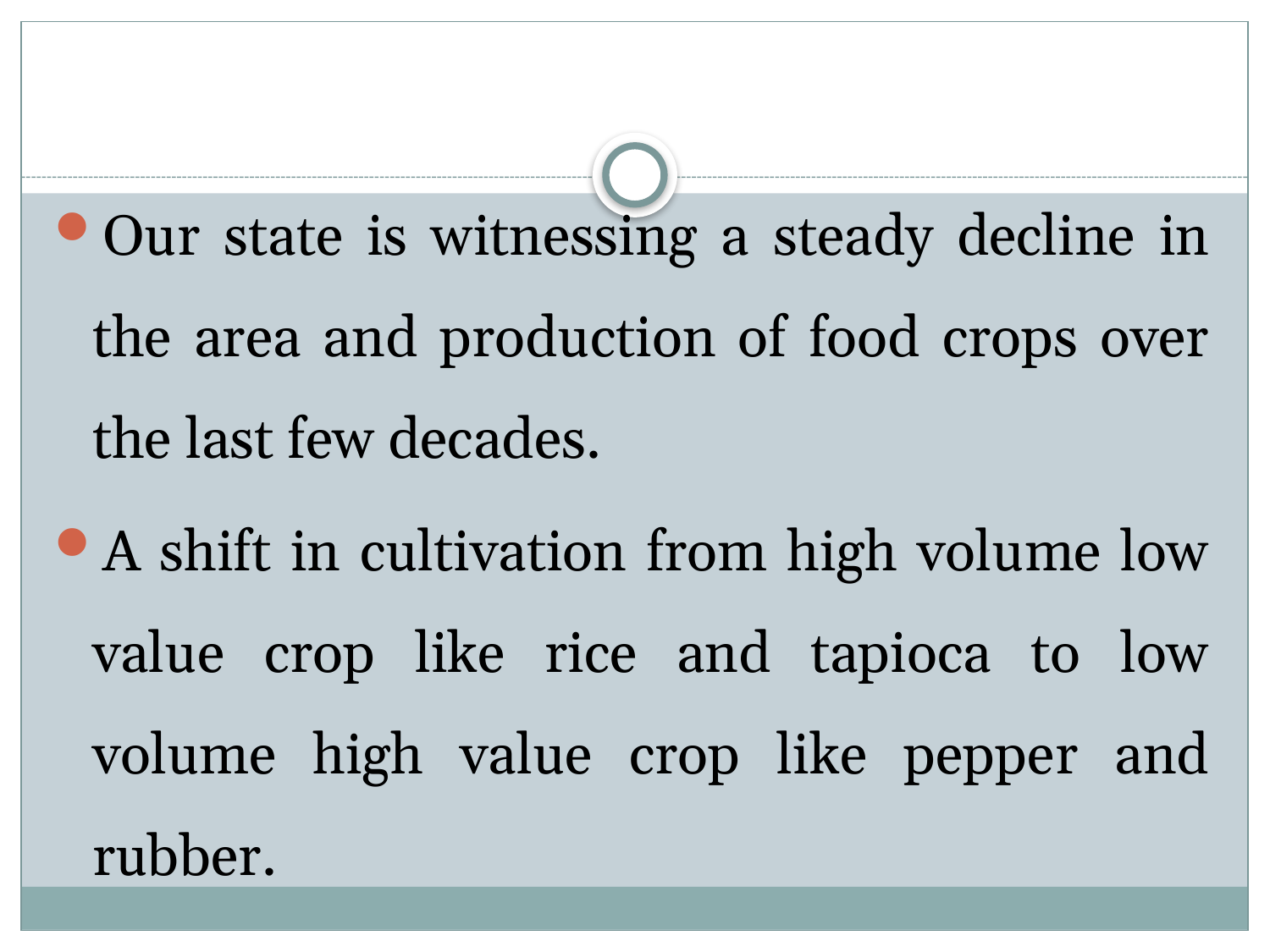

#
Our state is witnessing a steady decline in the area and production of food crops over the last few decades.
A shift in cultivation from high volume low value crop like rice and tapioca to low volume high value crop like pepper and rubber.